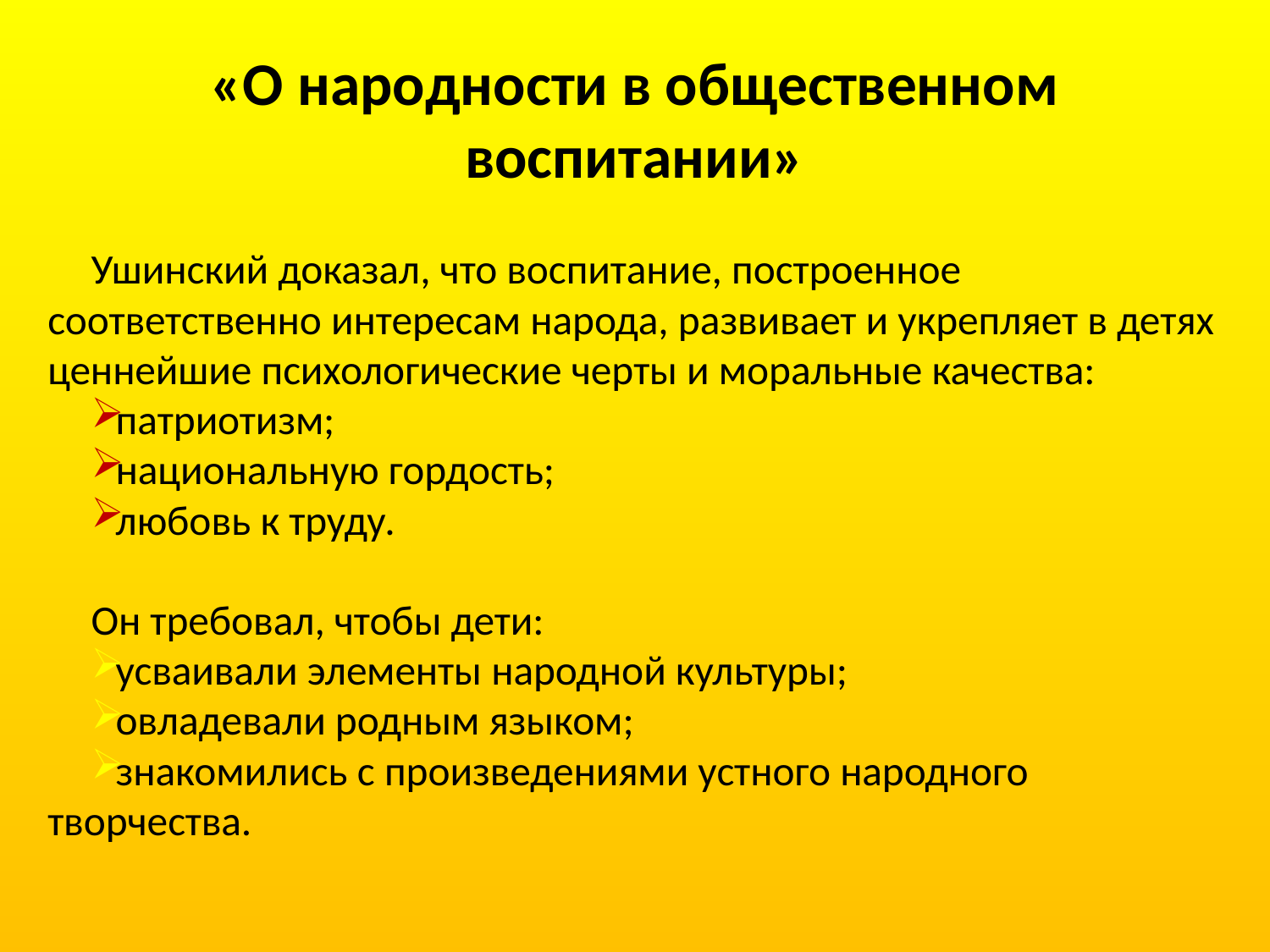

# «О народности в общественном воспитании»
Ушинский доказал, что воспитание, построенное соответственно интересам народа, развивает и укрепляет в детях ценнейшие психологические черты и моральные качества:
патриотизм;
национальную гордость;
любовь к труду.

Он требовал, чтобы дети:
усваивали элементы народной культуры;
овладевали родным языком;
знакомились с произведениями устного народного творчества.